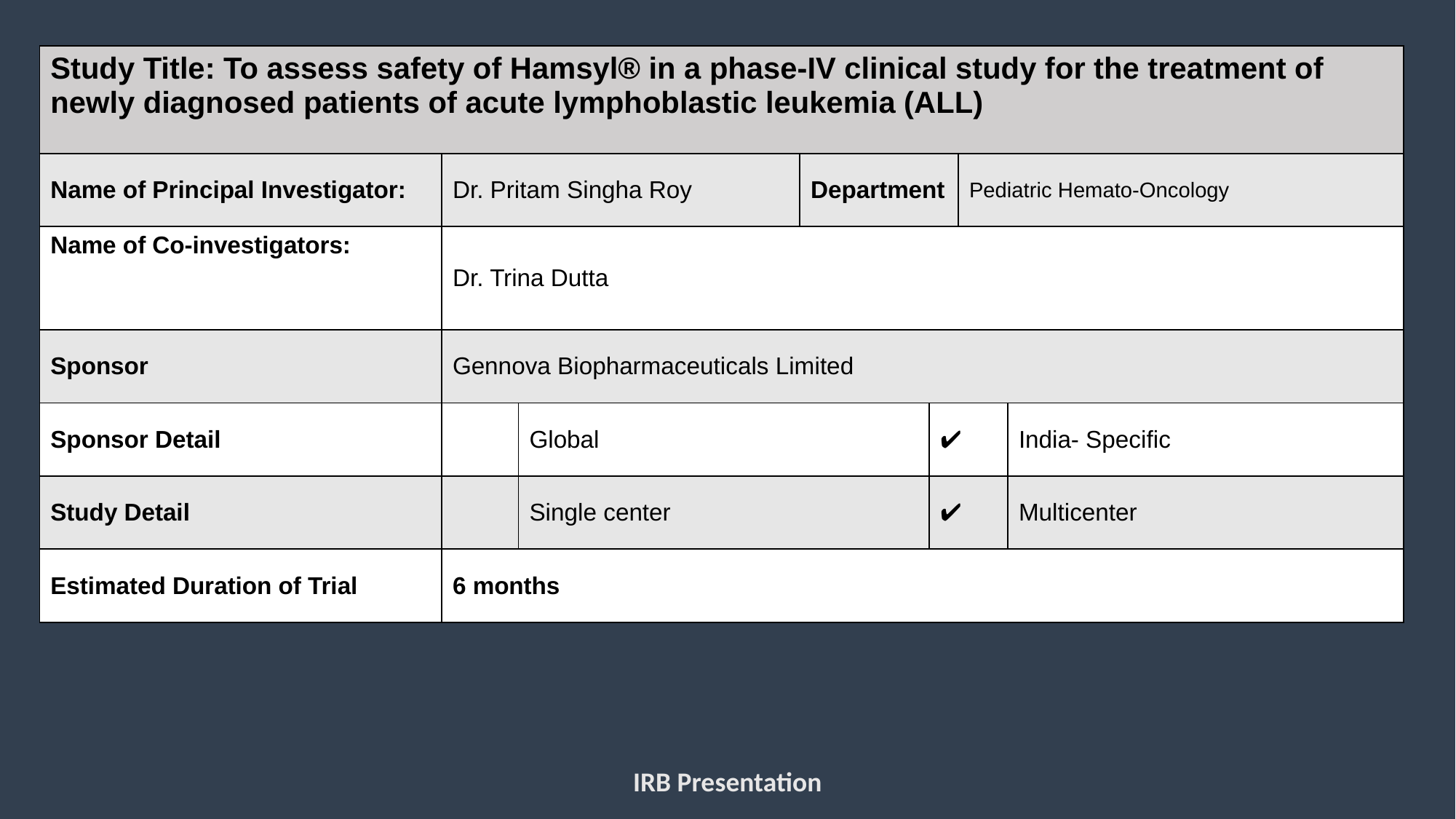

| Study Title: To assess safety of Hamsyl® in a phase-IV clinical study for the treatment of newly diagnosed patients of acute lymphoblastic leukemia (ALL) |  |  |  |  |  |  |
| --- | --- | --- | --- | --- | --- | --- |
| Name of Principal Investigator: | Dr. Pritam Singha Roy |  | Department |  | Pediatric Hemato-Oncology |  |
| Name of Co-investigators: | Dr. Trina Dutta |  |  |  |  |  |
| Sponsor | Gennova Biopharmaceuticals Limited |  |  |  |  |  |
| Sponsor Detail |  | Global |  | ✔ |  | India- Specific |
| Study Detail |  | Single center |  | ✔ |  | Multicenter |
| Estimated Duration of Trial | 6 months |  |  |  |  |  |